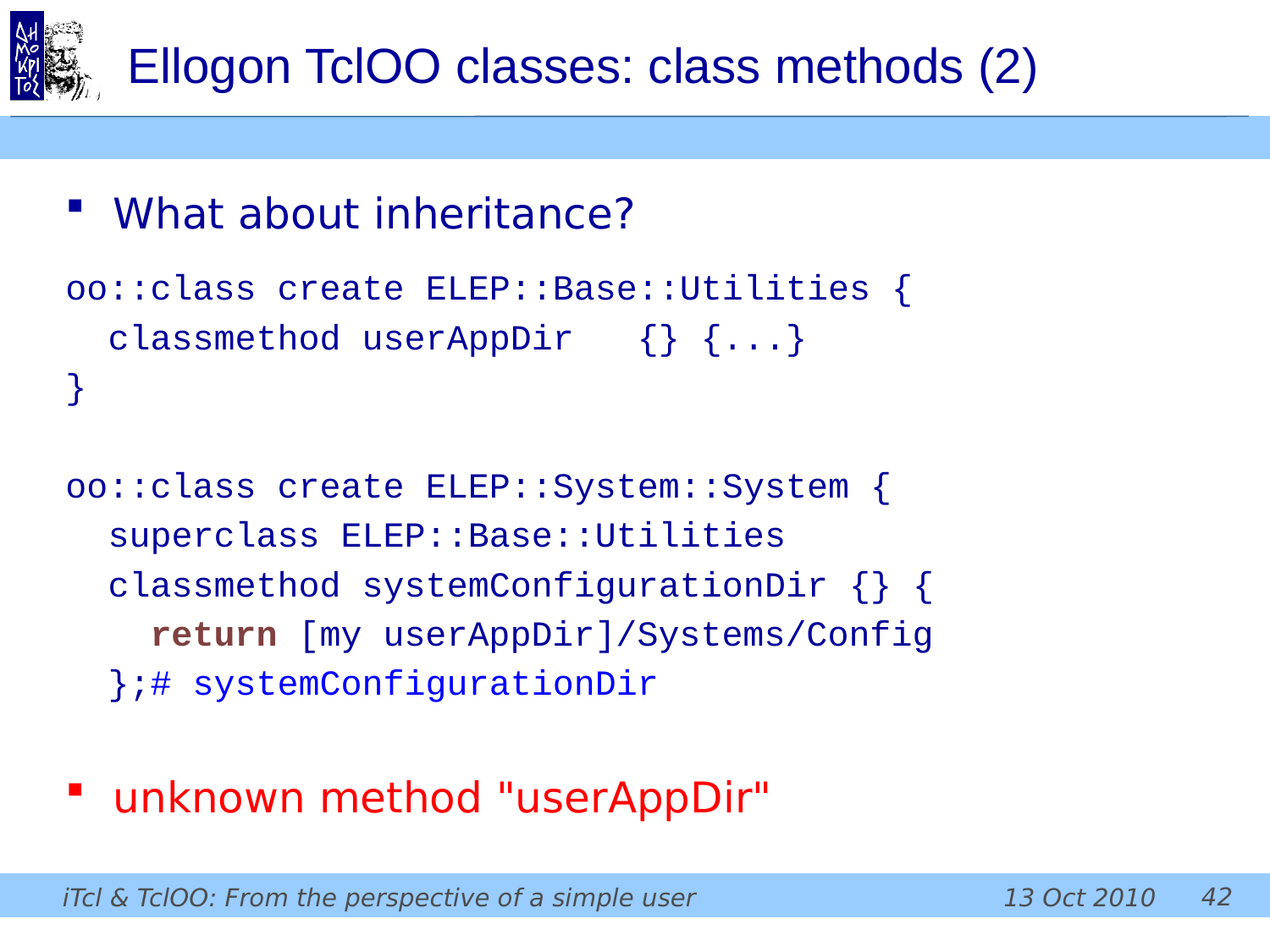

# Ellogon TclOO classes: class methods (2)
What about inheritance?
oo::class create ELEP::Base::Utilities {
  classmethod userAppDir   {} {...}
}

oo::class create ELEP::System::System {
  superclass ELEP::Base::Utilities
  classmethod systemConfigurationDir {} {
    return [my userAppDir]/Systems/Config
  };# systemConfigurationDir

unknown method "userAppDir"
42
iTcl & TclOO: From the perspective of a simple user
13 Oct 2010